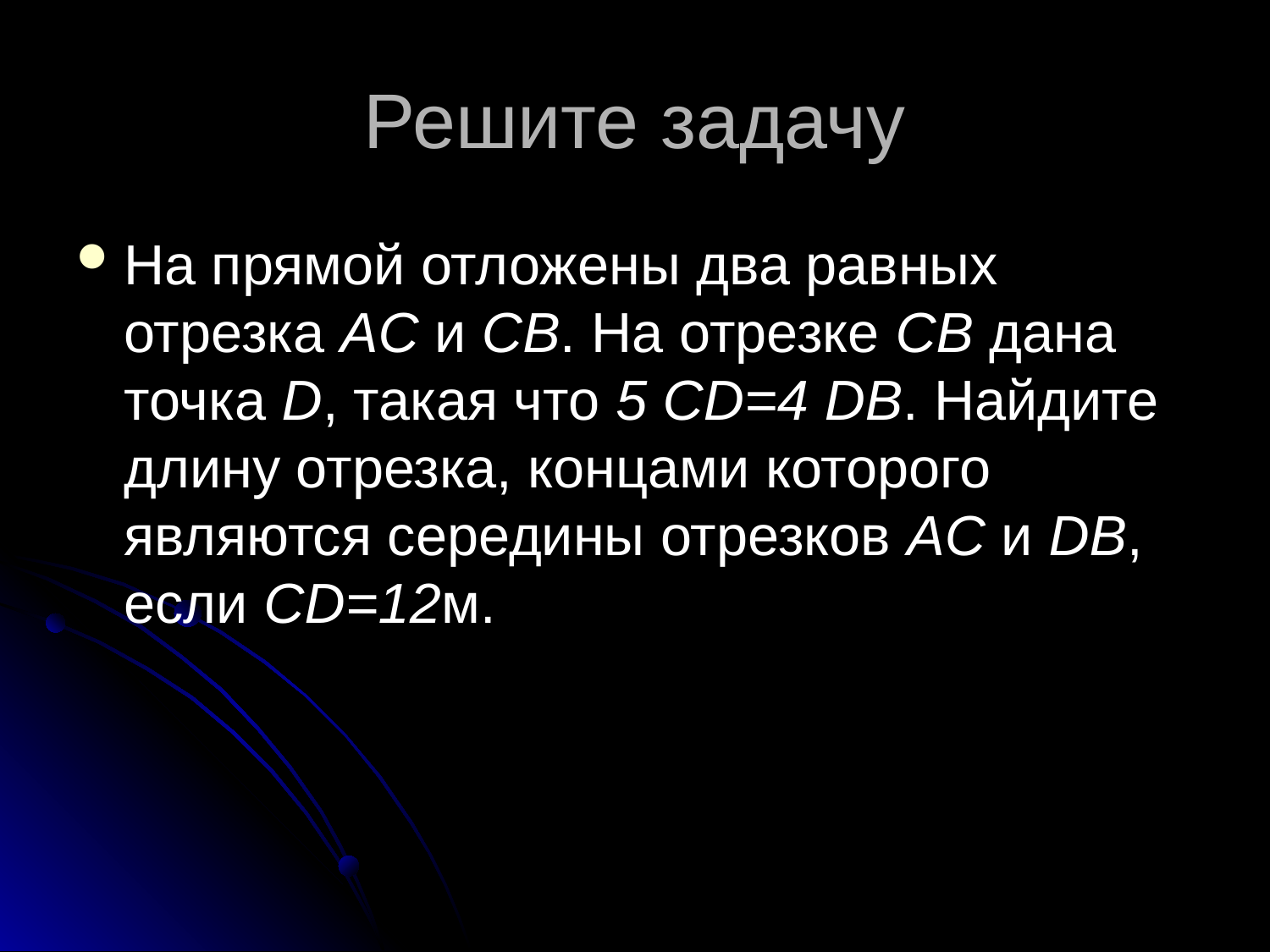

# Решите задачу
На прямой отложены два равных отрезка AC и СB. На отрезке CB дана точка D, такая что 5 CD=4 DB. Найдите длину отрезка, концами которого являются середины отрезков AC и DB, если CD=12м.